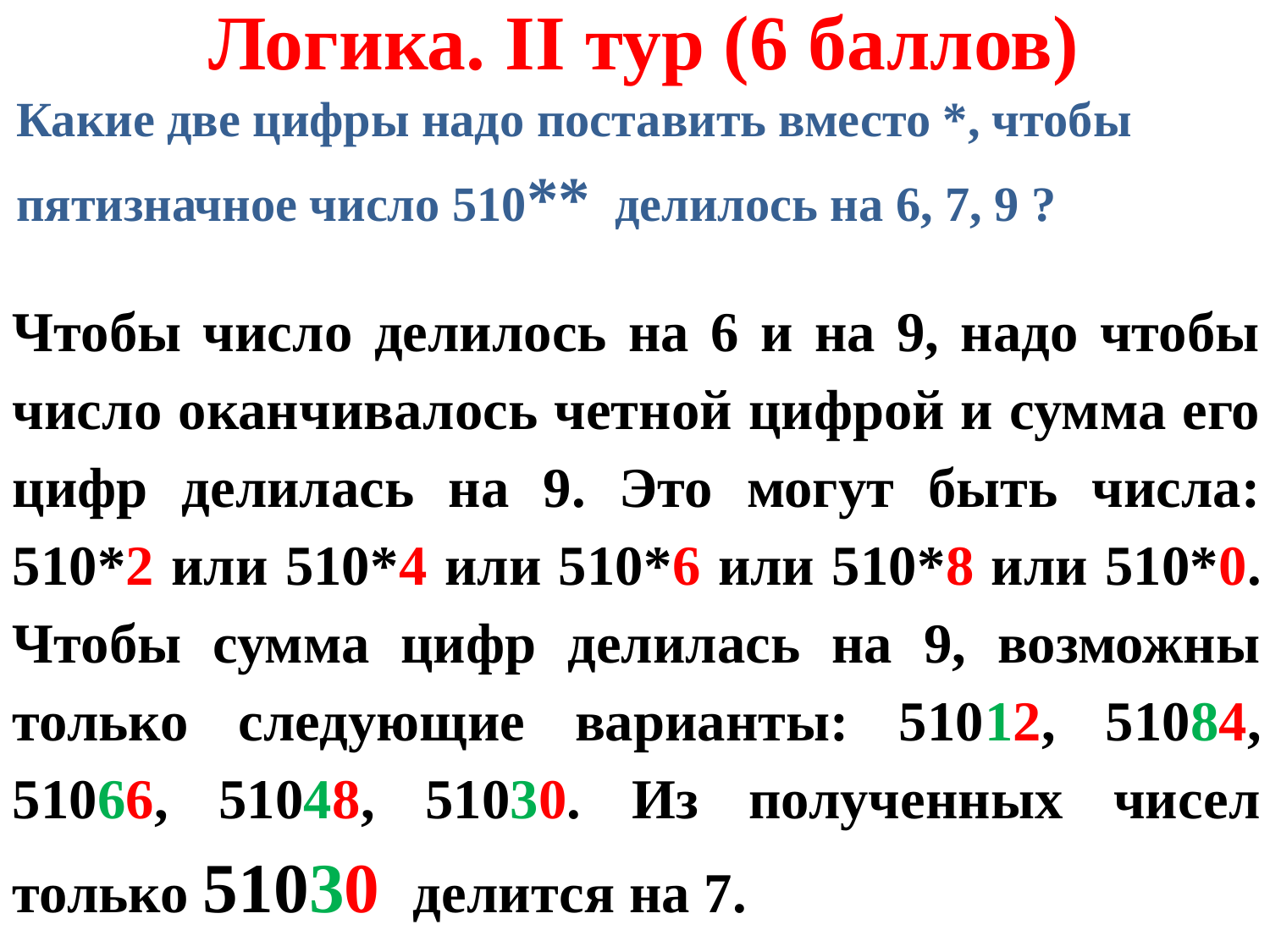

Логика. II тур (6 баллов)
Какие две цифры надо поставить вместо *, чтобы пятизначное число 510**  делилось на 6, 7, 9 ?
Чтобы число делилось на 6 и на 9, надо чтобы число оканчивалось четной цифрой и сумма его цифр делилась на 9. Это могут быть числа: 510*2 или 510*4 или 510*6 или 510*8 или 510*0. Чтобы сумма цифр делилась на 9, возможны только следующие варианты: 51012, 51084, 51066, 51048, 51030. Из полученных чисел только 51030  делится на 7.